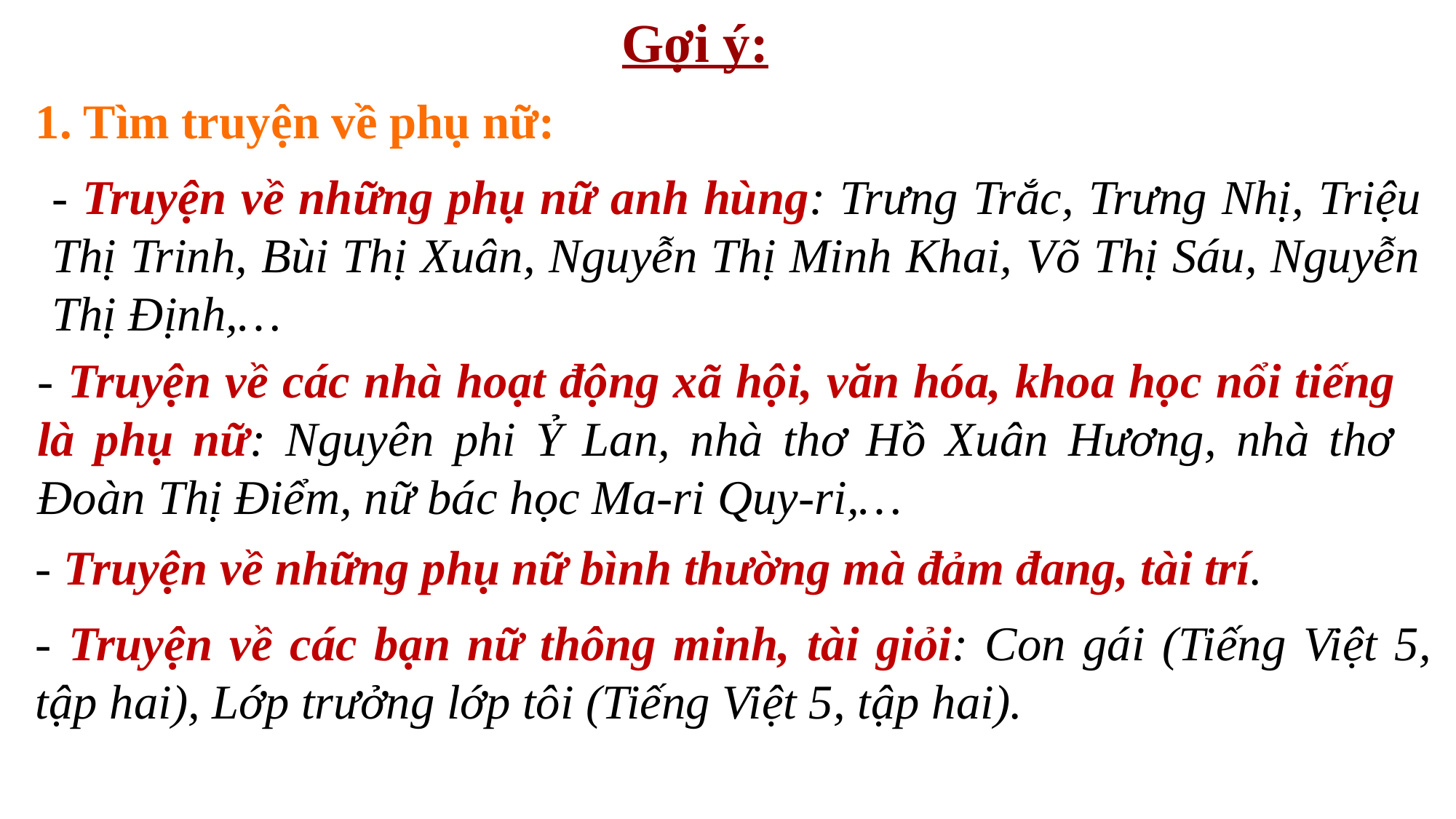

Gợi ý:
1. Tìm truyện về phụ nữ:
- Truyện về những phụ nữ anh hùng: Trưng Trắc, Trưng Nhị, Triệu Thị Trinh, Bùi Thị Xuân, Nguyễn Thị Minh Khai, Võ Thị Sáu, Nguyễn Thị Định,…
- Truyện về các nhà hoạt động xã hội, văn hóa, khoa học nổi tiếng là phụ nữ: Nguyên phi Ỷ Lan, nhà thơ Hồ Xuân Hương, nhà thơ Đoàn Thị Điểm, nữ bác học Ma-ri Quy-ri,…
- Truyện về những phụ nữ bình thường mà đảm đang, tài trí.
- Truyện về các bạn nữ thông minh, tài giỏi: Con gái (Tiếng Việt 5, tập hai), Lớp trưởng lớp tôi (Tiếng Việt 5, tập hai).